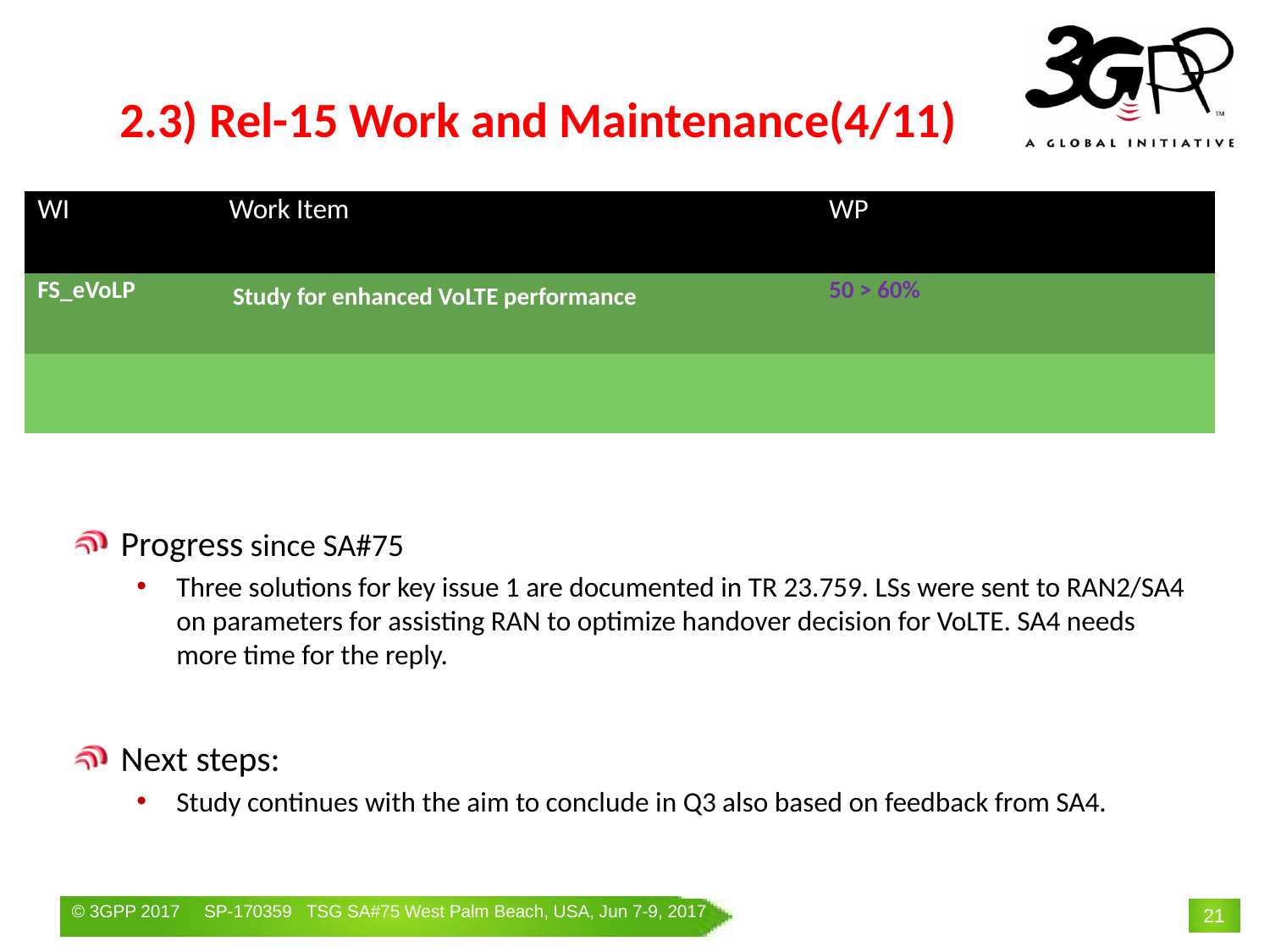

# 2.3) Rel-15 Work and Maintenance(4/11)
| WI | Work Item | WP |  |  |
| --- | --- | --- | --- | --- |
| FS\_eVoLP | Study for enhanced VoLTE performance | 50 > 60% |  |  |
|  |  |  |  |  |
Progress since SA#75
Three solutions for key issue 1 are documented in TR 23.759. LSs were sent to RAN2/SA4 on parameters for assisting RAN to optimize handover decision for VoLTE. SA4 needs more time for the reply.

Next steps:
Study continues with the aim to conclude in Q3 also based on feedback from SA4.